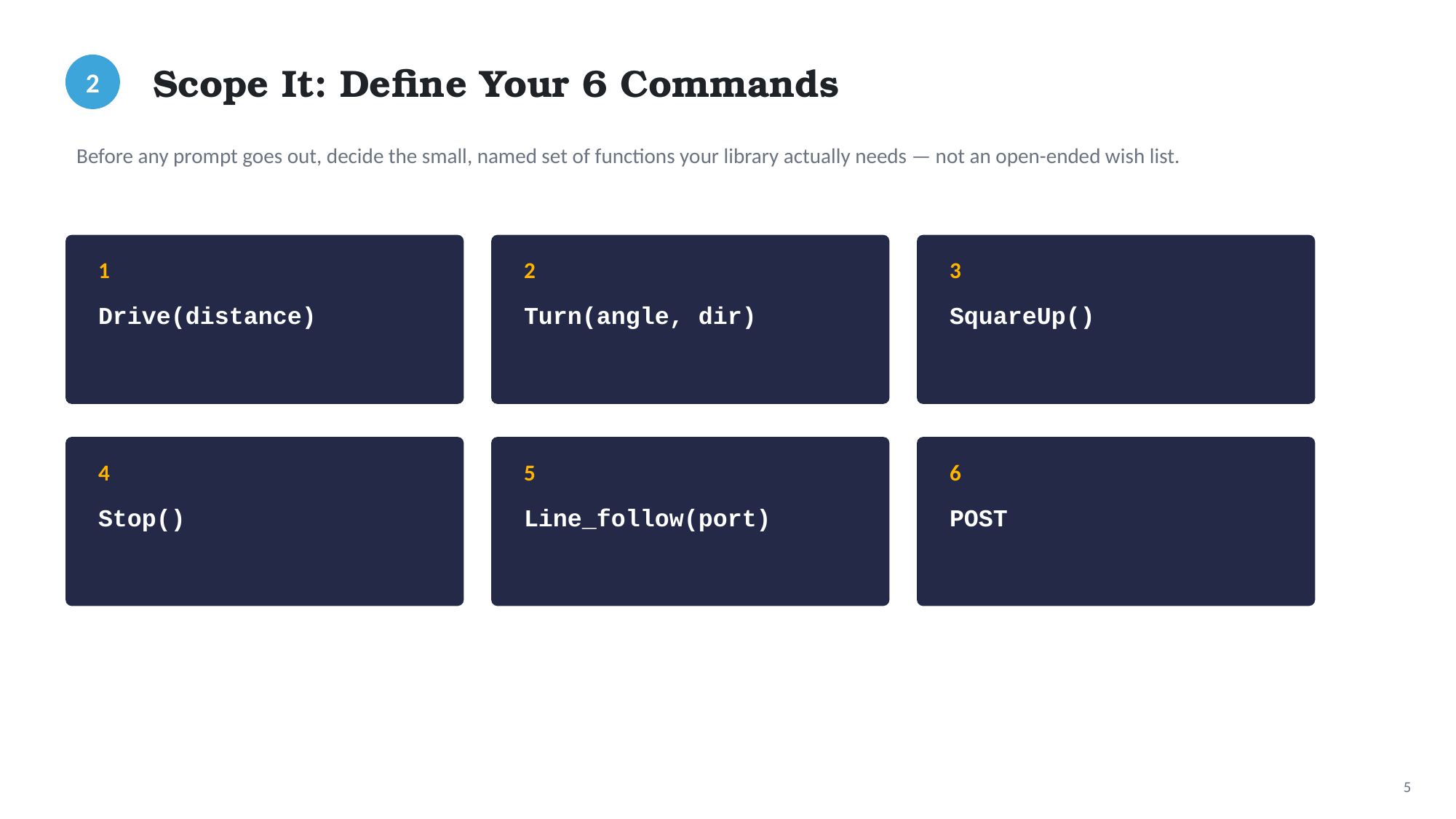

Scope It: Define Your 6 Commands

2
Before any prompt goes out, decide the small, named set of functions your library actually needs — not an open-ended wish list.

1
2
3
Drive(distance)
Turn(angle, dir)
SquareUp()

4
5
6
Stop()
Line_follow(port)
POST
5